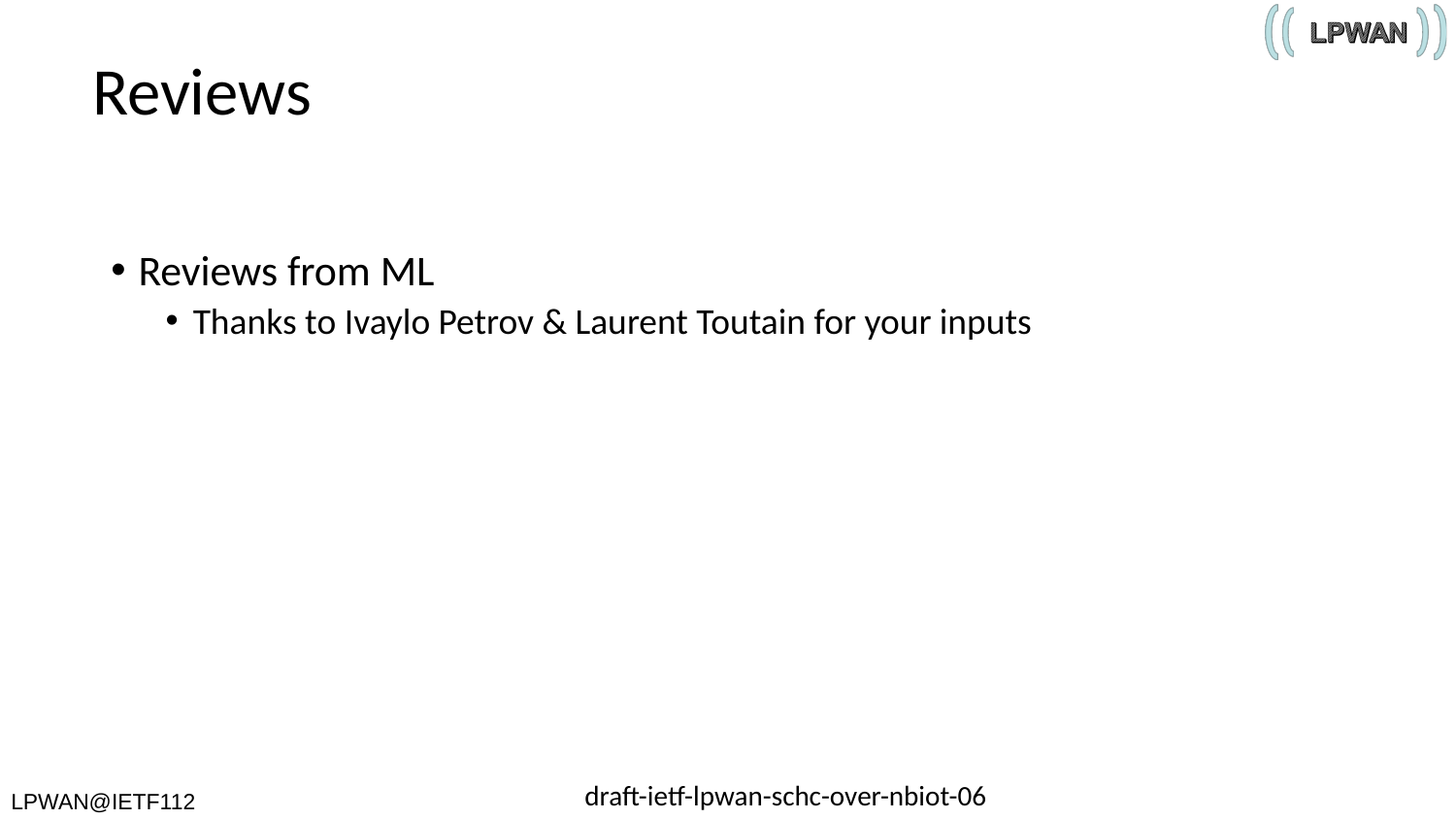

# Reviews
Reviews from ML
Thanks to Ivaylo Petrov & Laurent Toutain for your inputs

draft-ietf-lpwan-schc-over-nbiot-06